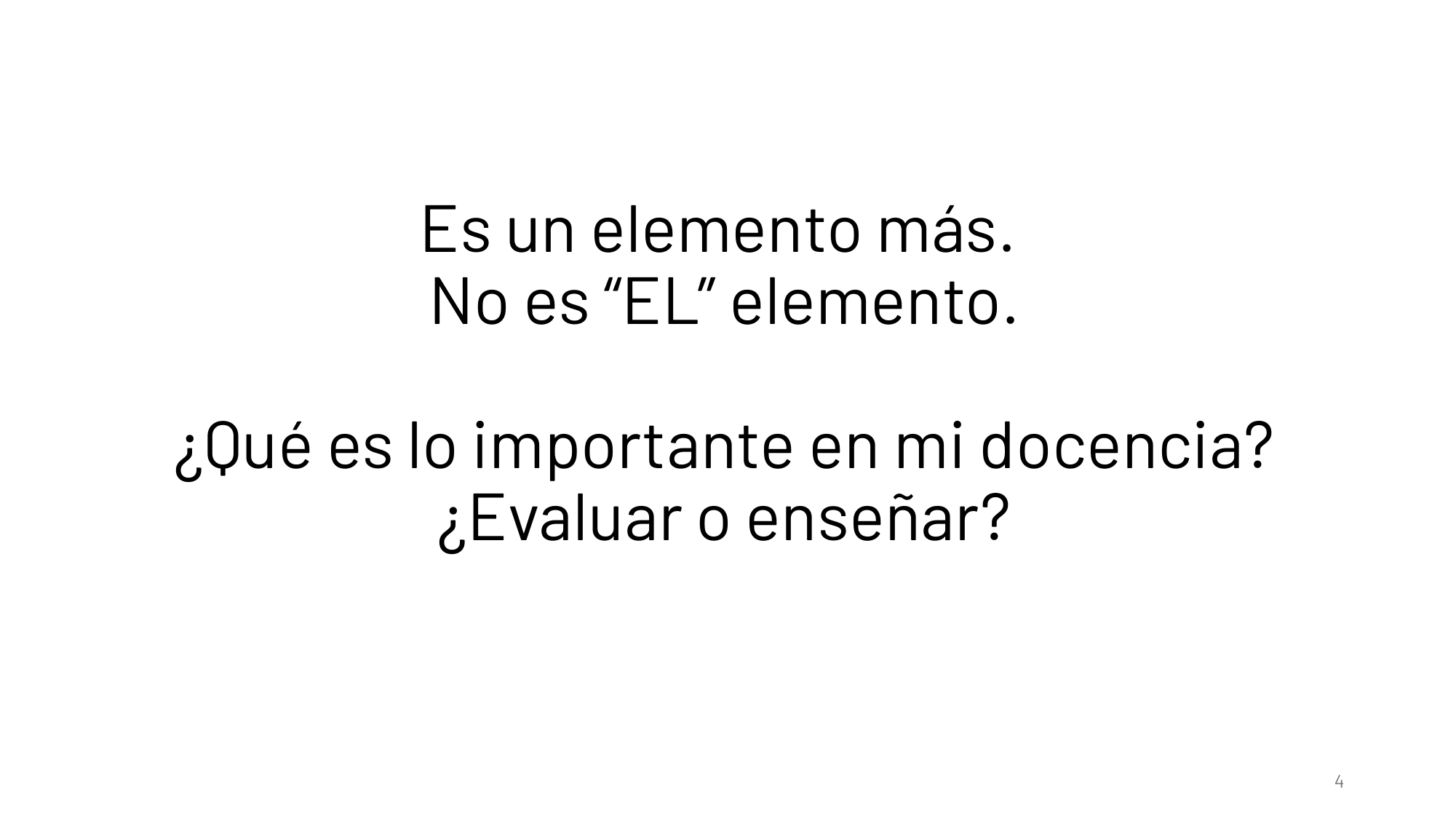

# Es un elemento más. No es “EL” elemento. ¿Qué es lo importante en mi docencia? ¿Evaluar o enseñar?
4